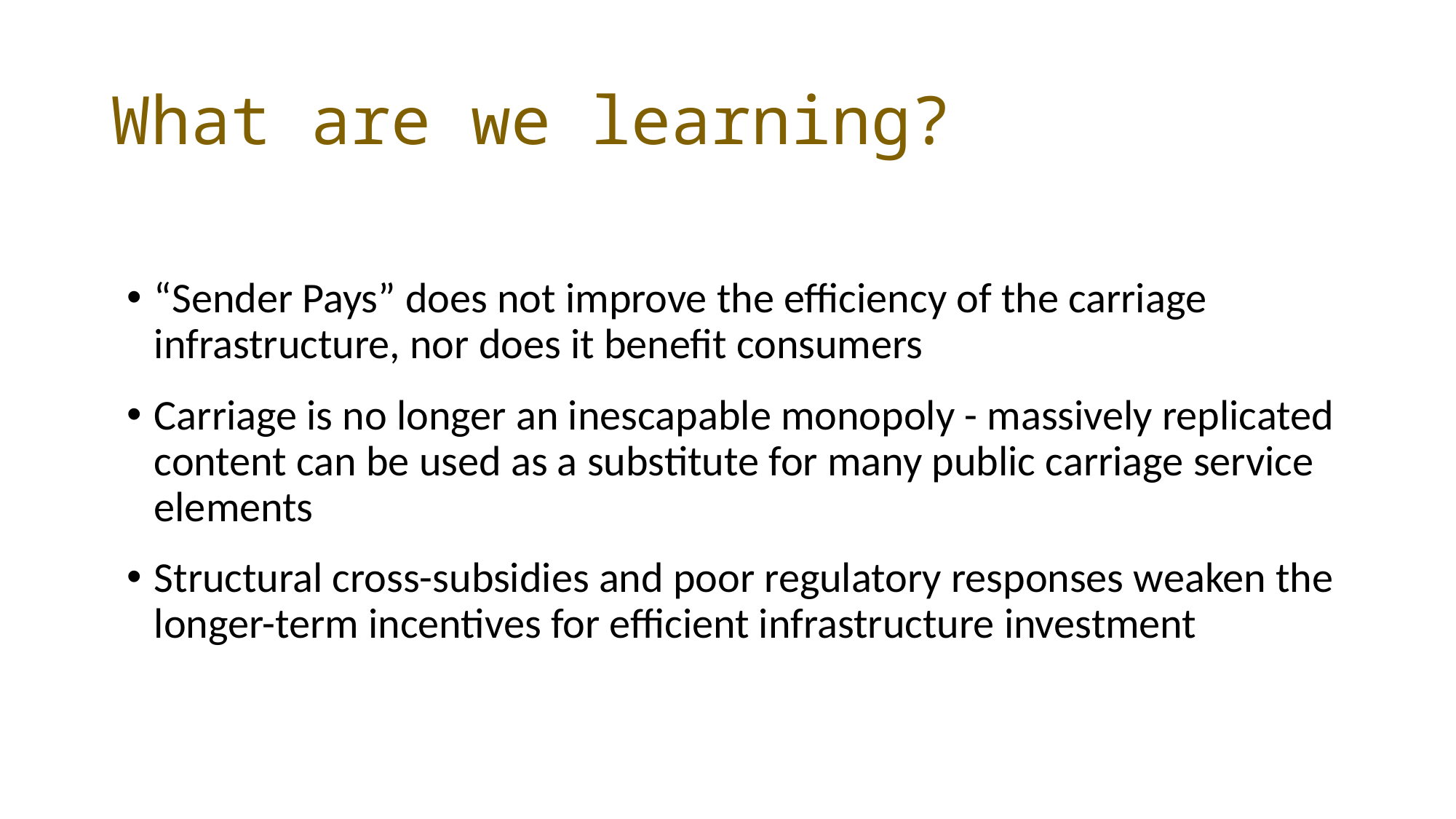

# What are we learning?
“Sender Pays” does not improve the efficiency of the carriage infrastructure, nor does it benefit consumers
Carriage is no longer an inescapable monopoly - massively replicated content can be used as a substitute for many public carriage service elements
Structural cross-subsidies and poor regulatory responses weaken the longer-term incentives for efficient infrastructure investment